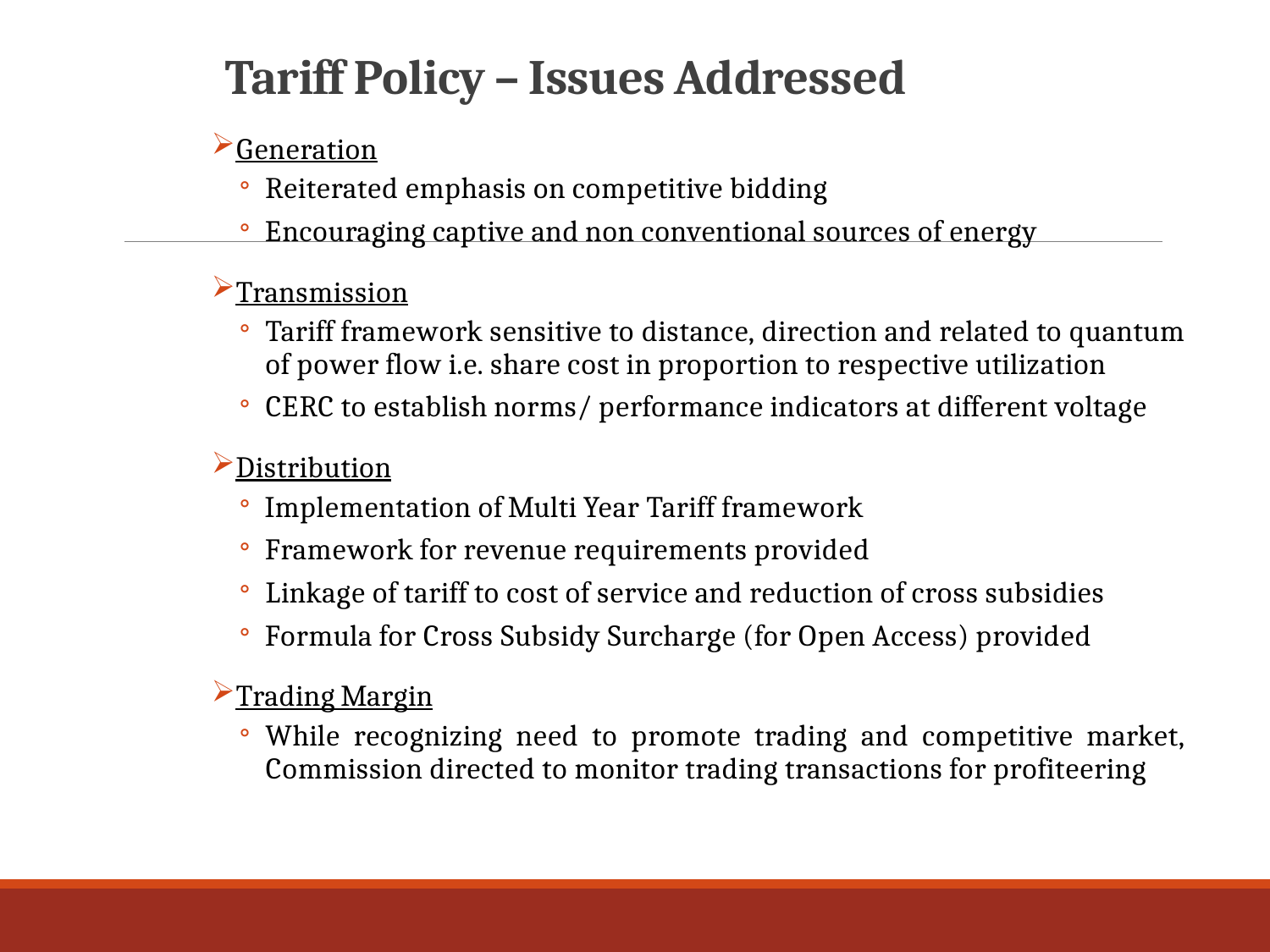

# Tariff Policy – Issues Addressed
Generation
Reiterated emphasis on competitive bidding
Encouraging captive and non conventional sources of energy
Transmission
Tariff framework sensitive to distance, direction and related to quantum of power flow i.e. share cost in proportion to respective utilization
CERC to establish norms/ performance indicators at different voltage
Distribution
Implementation of Multi Year Tariff framework
Framework for revenue requirements provided
Linkage of tariff to cost of service and reduction of cross subsidies
Formula for Cross Subsidy Surcharge (for Open Access) provided
Trading Margin
While recognizing need to promote trading and competitive market, Commission directed to monitor trading transactions for profiteering